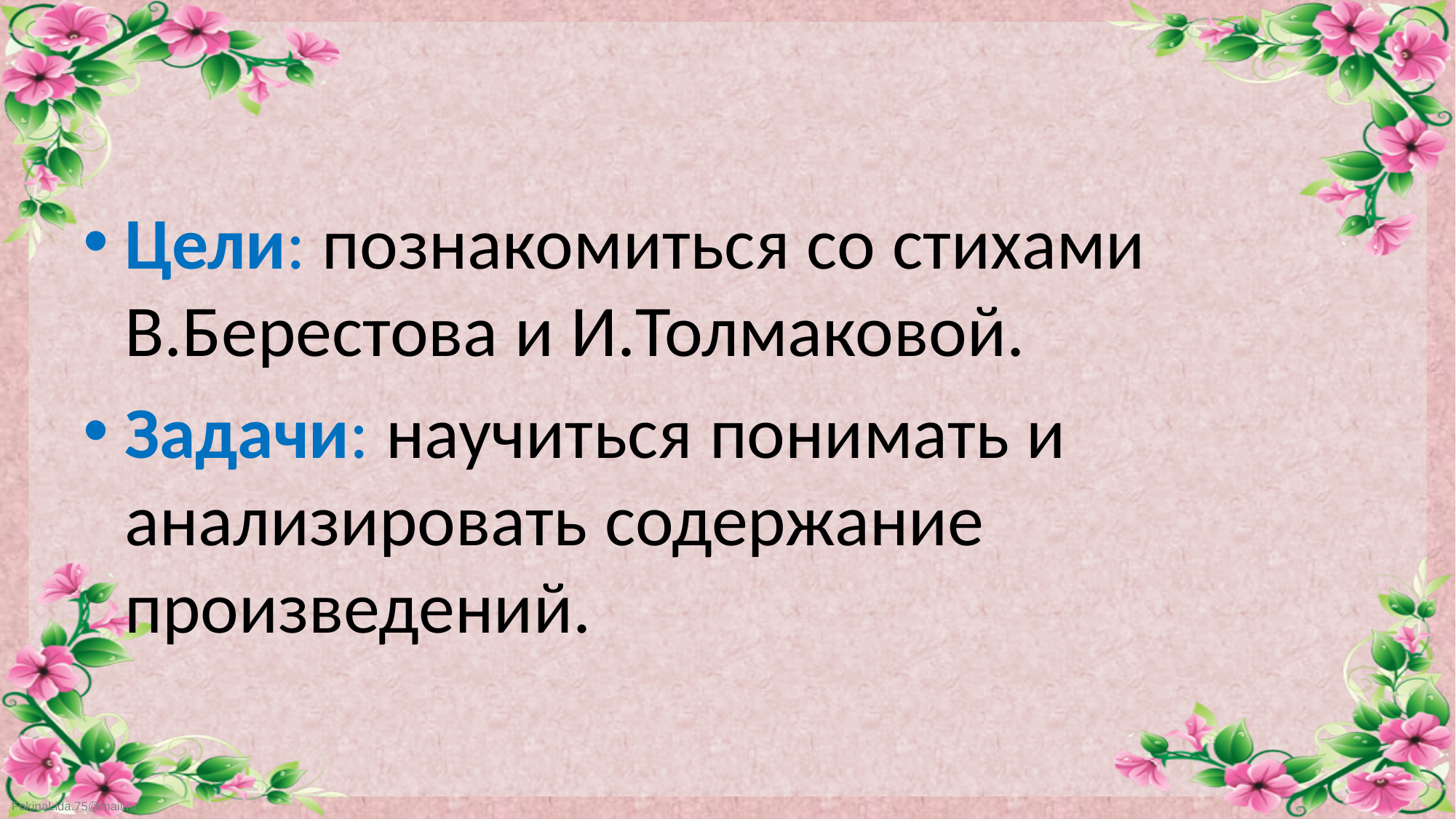

#
Цели: познакомиться со стихами В.Берестова и И.Толмаковой.
Задачи: научиться понимать и анализировать содержание произведений.